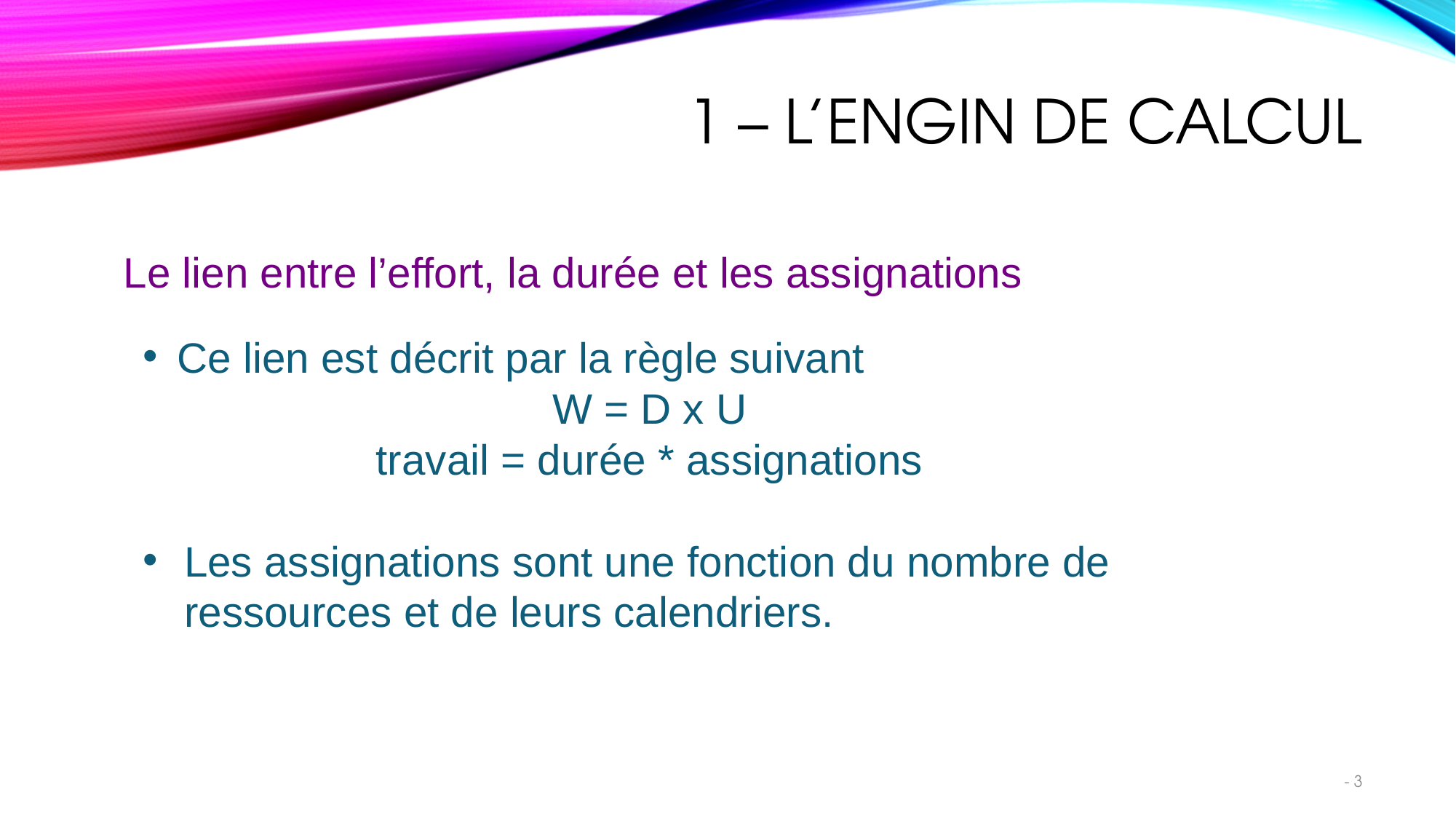

# 1 – L’engin de calcul
Le lien entre l’effort, la durée et les assignations
Ce lien est décrit par la règle suivant
W = D x U
travail = durée * assignations

Les assignations sont une fonction du nombre de ressources et de leurs calendriers.
3